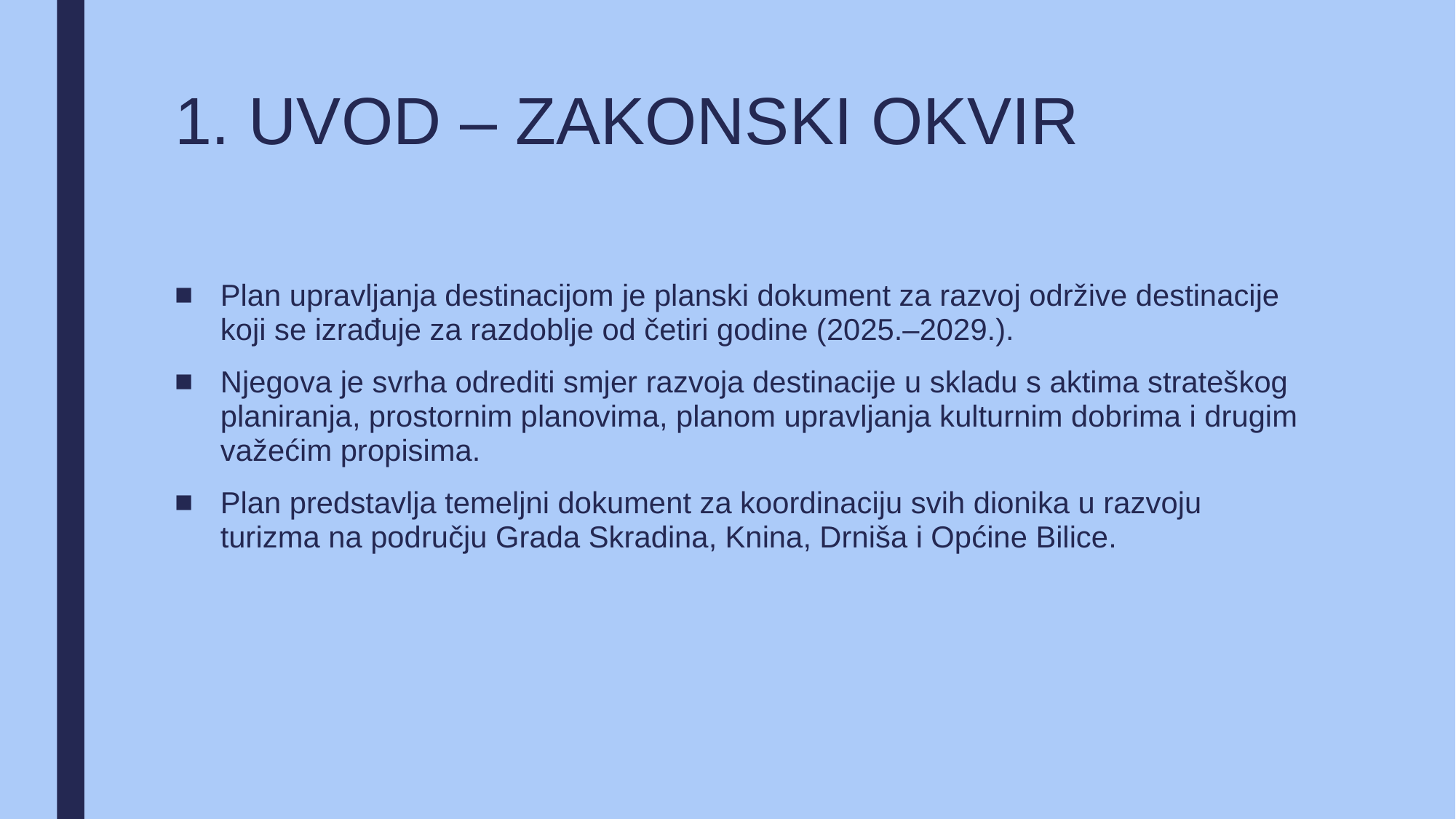

# 1. UVOD – ZAKONSKI OKVIR
Plan upravljanja destinacijom je planski dokument za razvoj održive destinacije koji se izrađuje za razdoblje od četiri godine (2025.–2029.).
Njegova je svrha odrediti smjer razvoja destinacije u skladu s aktima strateškog planiranja, prostornim planovima, planom upravljanja kulturnim dobrima i drugim važećim propisima.
Plan predstavlja temeljni dokument za koordinaciju svih dionika u razvoju turizma na području Grada Skradina, Knina, Drniša i Općine Bilice.